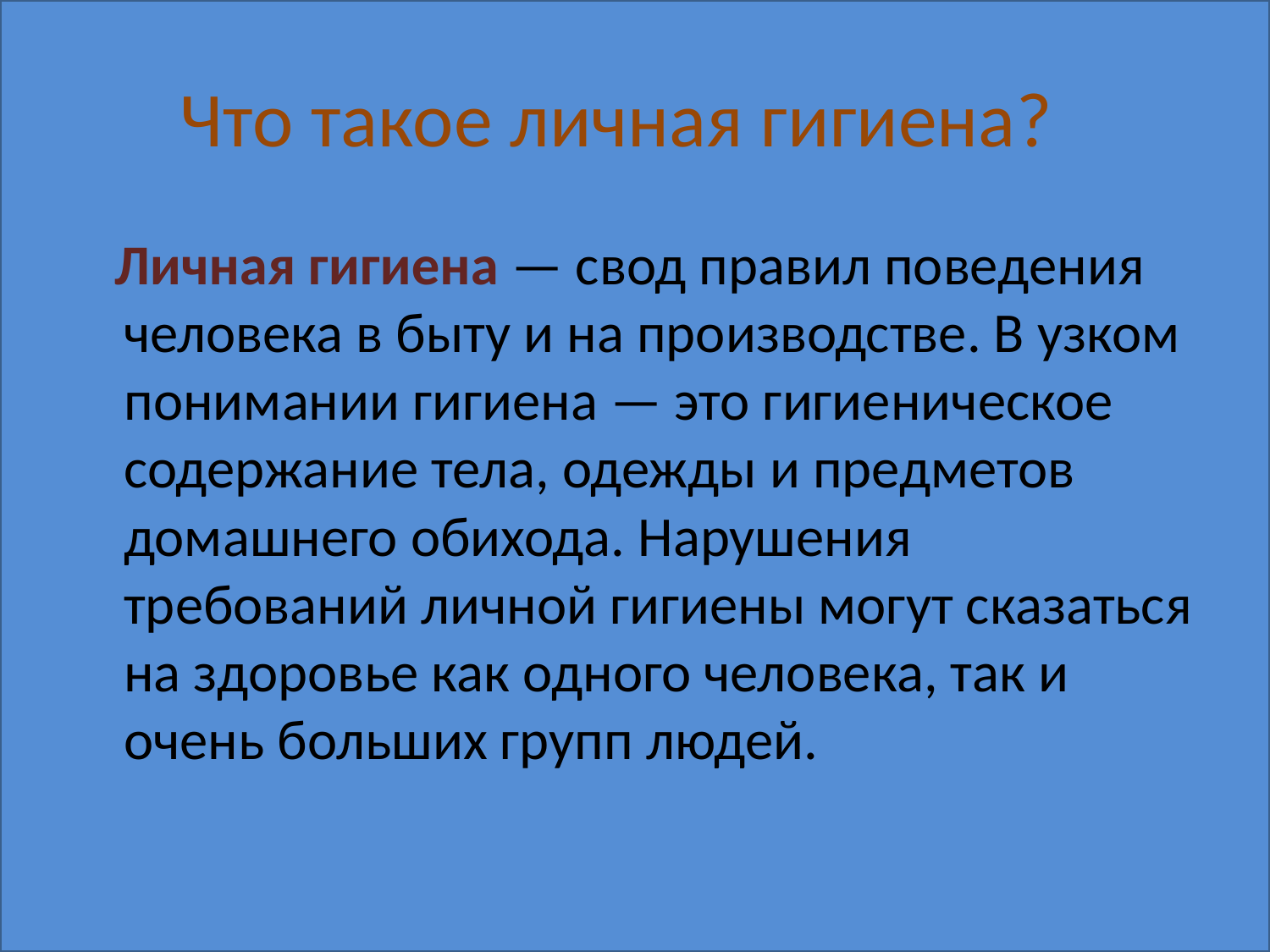

Что такое личная гигиена?
   Личная гигиена — свод правил поведения человека в быту и на производстве. В узком понимании гигиена — это гигиеническое содержание тела, одежды и предметов домашнего обихода. Нарушения требований личной гигиены могут сказаться на здоровье как одного человека, так и очень больших групп людей.